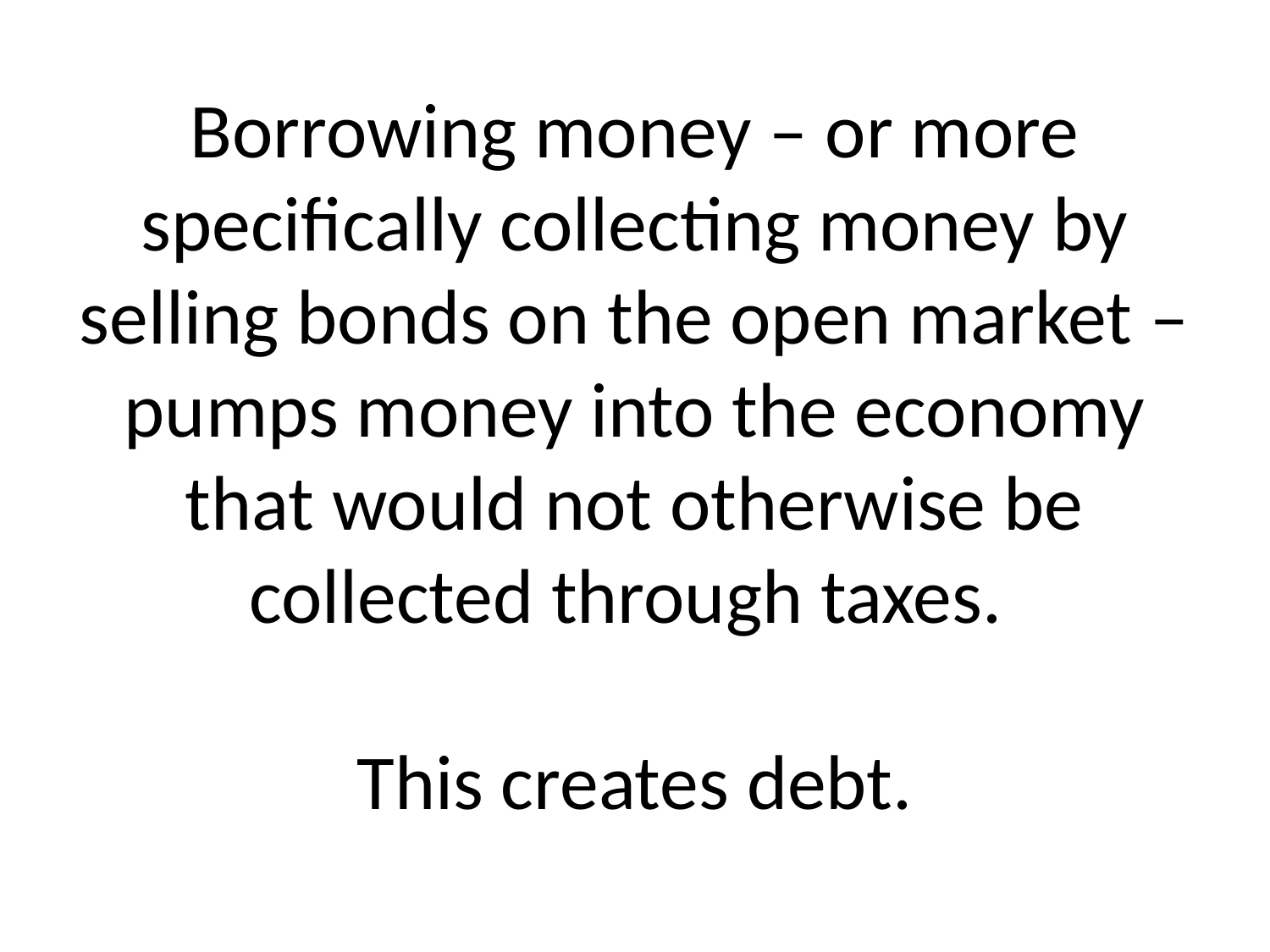

# Borrowing money – or more specifically collecting money by selling bonds on the open market – pumps money into the economy that would not otherwise be collected through taxes. This creates debt.